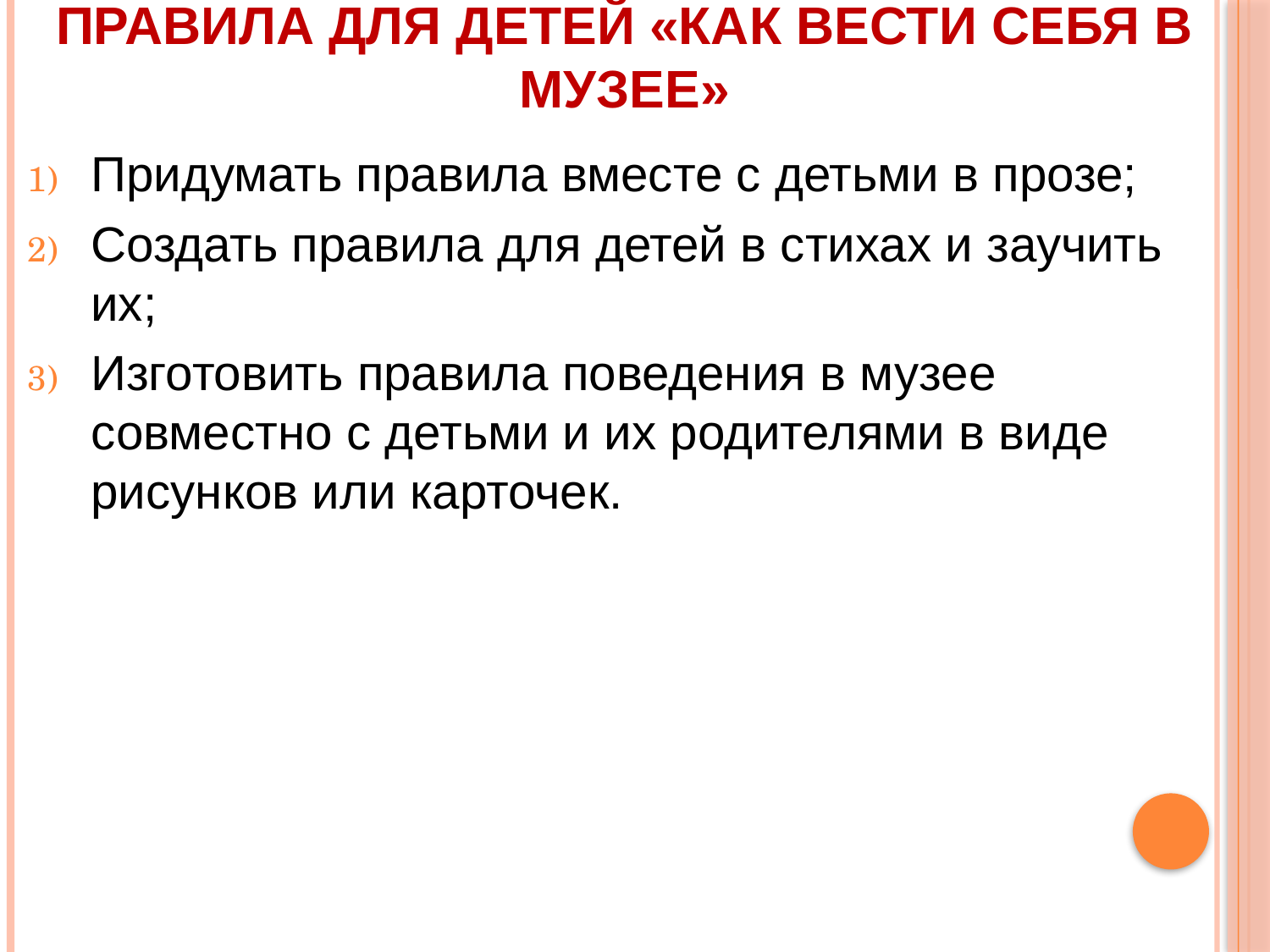

# Правила для детей «Как вести себя в музее»
Придумать правила вместе с детьми в прозе;
Создать правила для детей в стихах и заучить их;
Изготовить правила поведения в музее совместно с детьми и их родителями в виде рисунков или карточек.